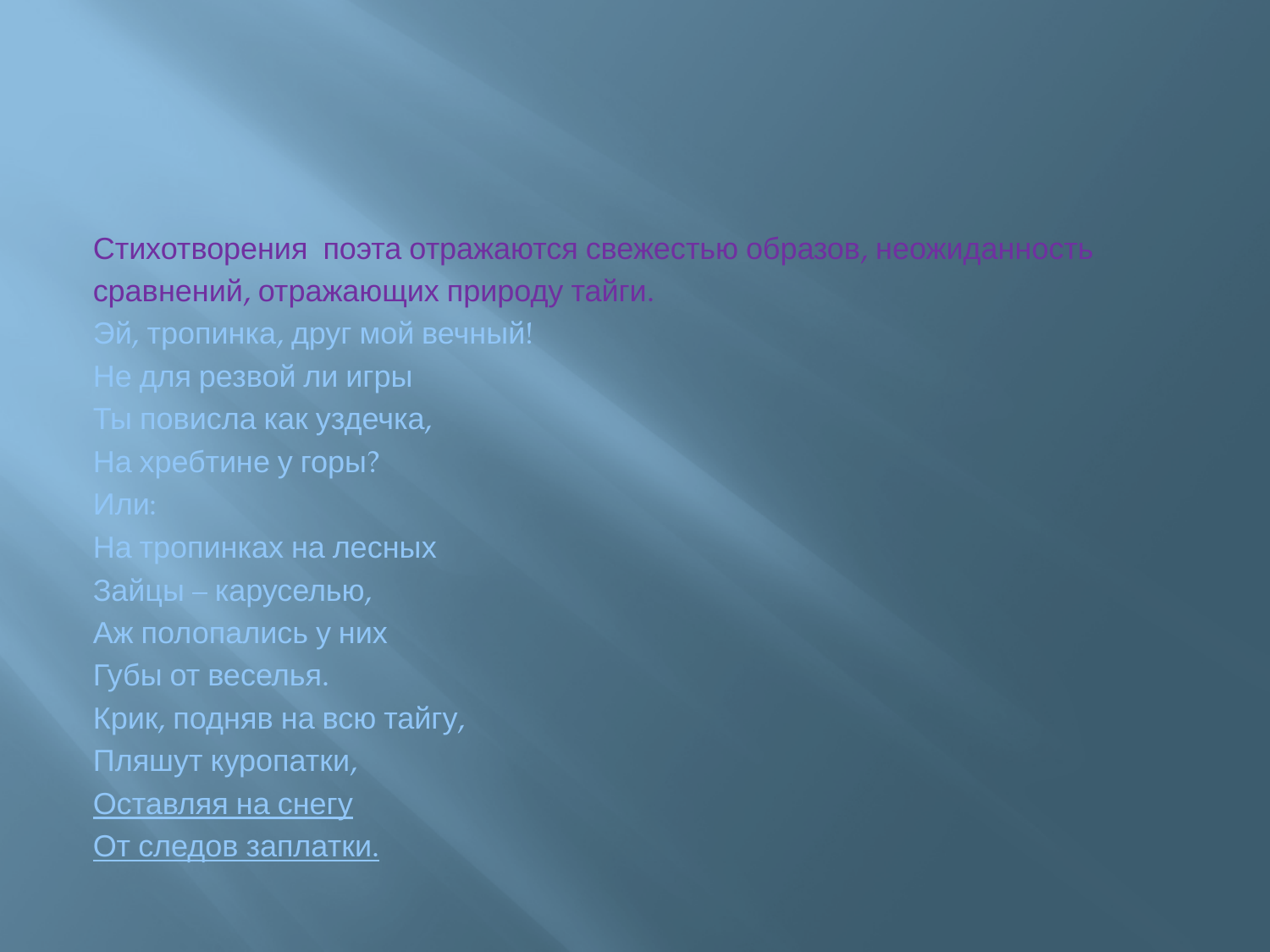

#
Стихотворения  поэта отражаются свежестью образов, неожиданность
сравнений, отражающих природу тайги.
Эй, тропинка, друг мой вечный!
Не для резвой ли игры
Ты повисла как уздечка,
На хребтине у горы?
Или:
На тропинках на лесных
Зайцы – каруселью,
Аж полопались у них
Губы от веселья.
Крик, подняв на всю тайгу,
Пляшут куропатки,
Оставляя на снегу
От следов заплатки.